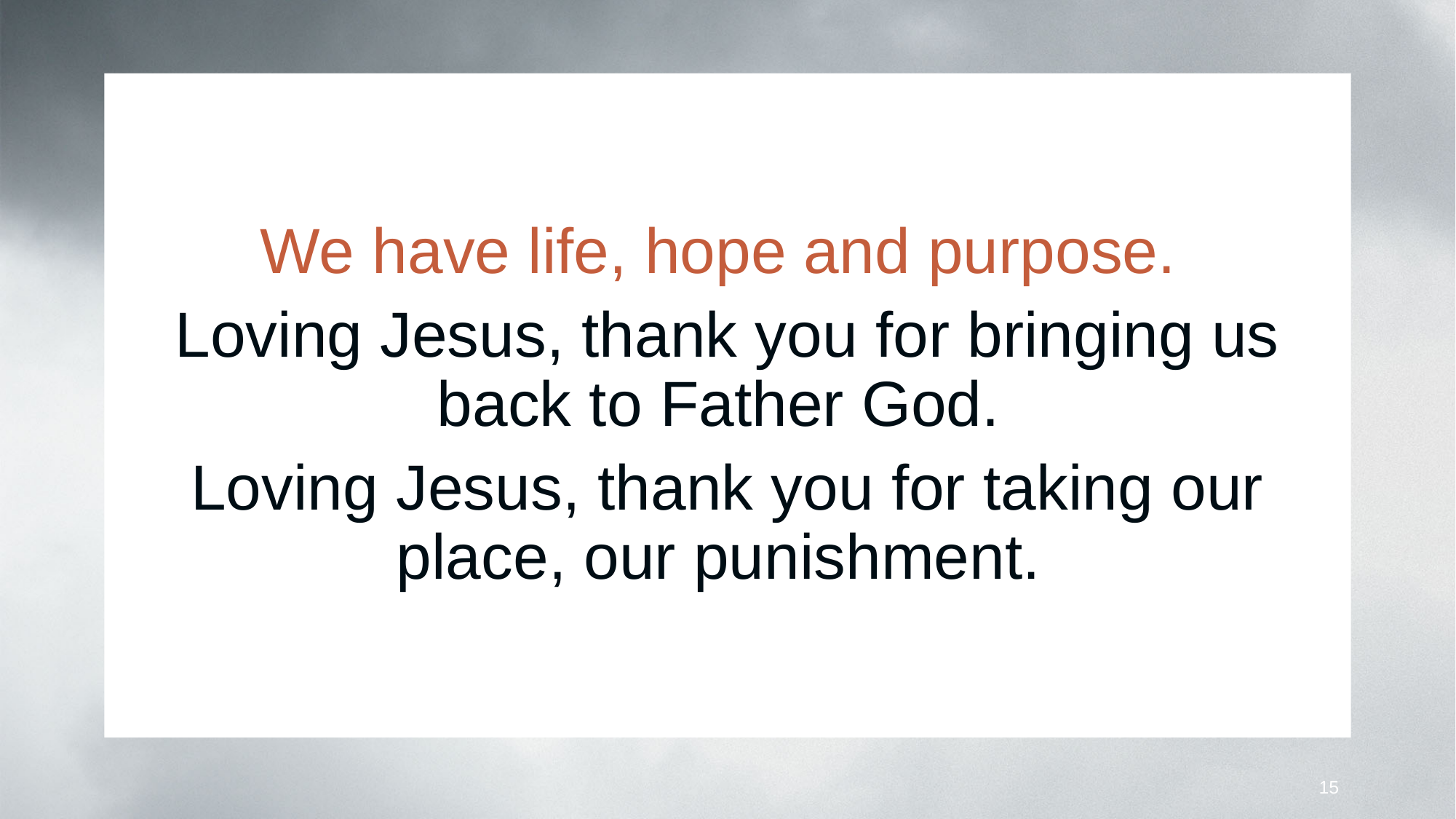

We have life, hope and purpose.
Loving Jesus, thank you for bringing us back to Father God.
Loving Jesus, thank you for taking our place, our punishment.
15